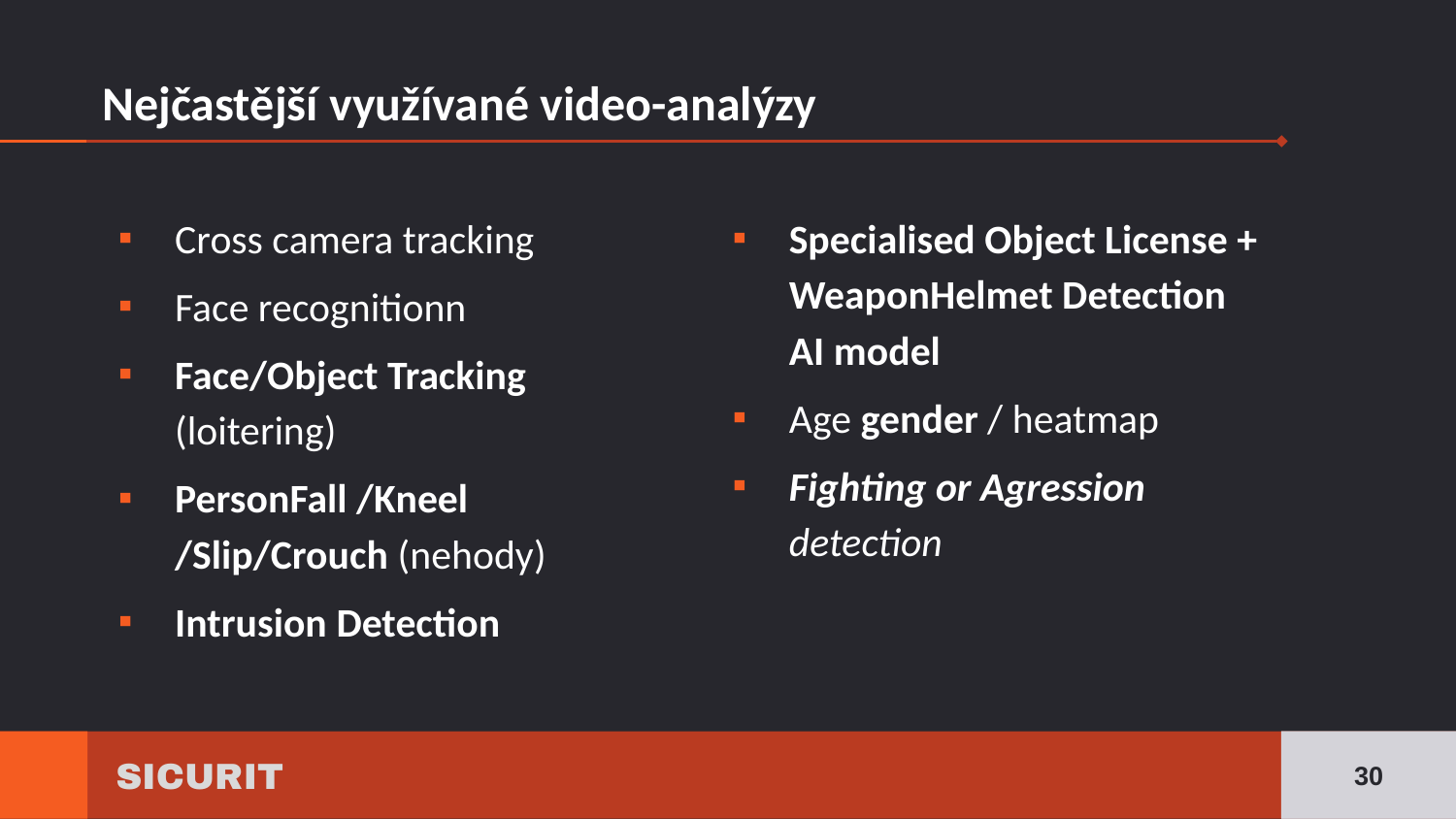

# Nejčastější využívané video-analýzy
Cross camera tracking
Face recognitionn
Face/Object Tracking (loitering)
PersonFall /Kneel /Slip/Crouch (nehody)
Intrusion Detection
Specialised Object License + WeaponHelmet Detection AI model
Age gender / heatmap
Fighting or Agression detection
30